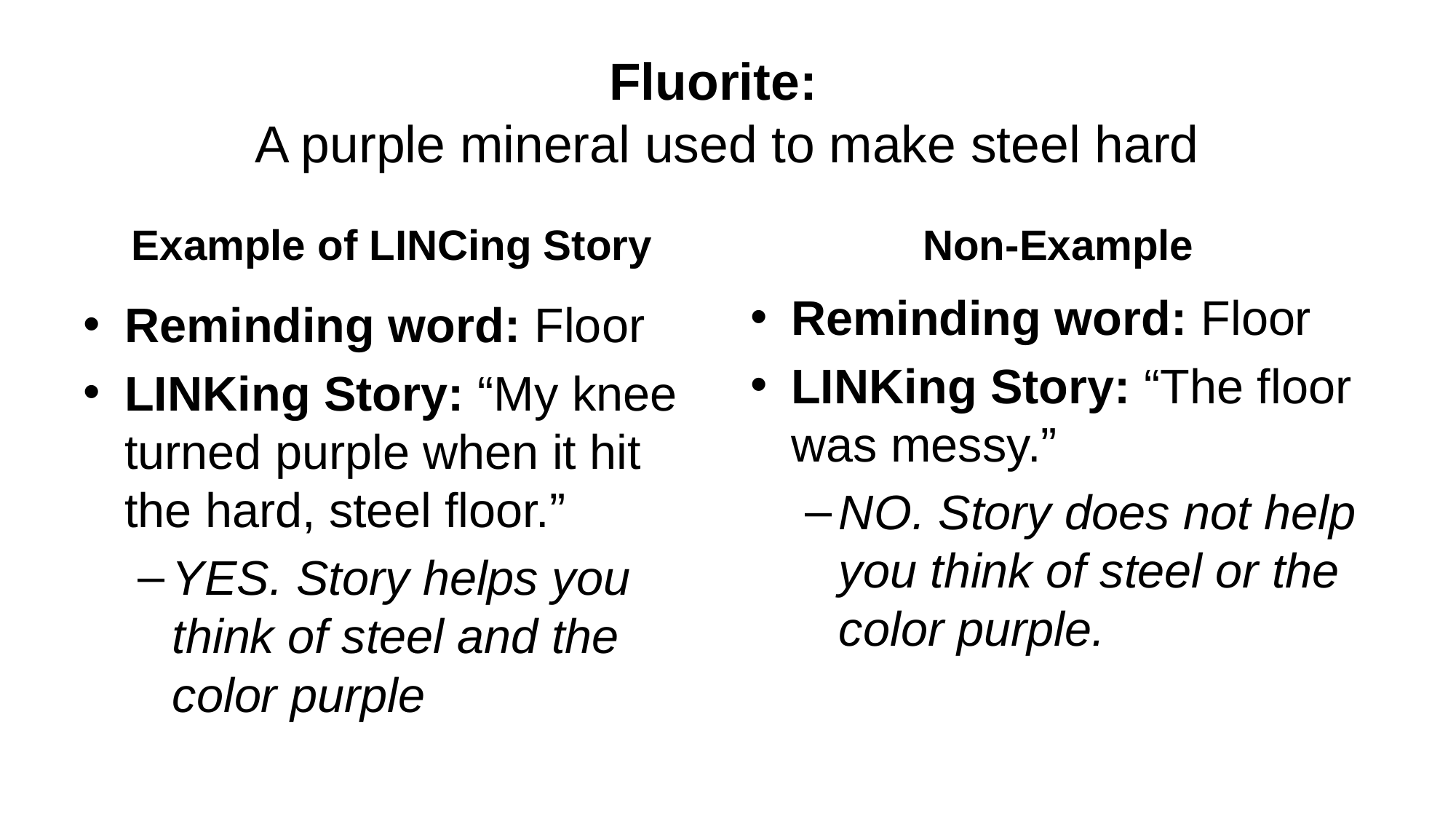

# Fluorite:  A purple mineral used to make steel hard
Example of LINCing Story
Non-Example
Reminding word: Floor
LINKing Story: “The floor was messy.”
NO. Story does not help you think of steel or the color purple.

Reminding word: Floor
LINKing Story: “My knee turned purple when it hit the hard, steel floor.”
YES. Story helps you think of steel and the color purple